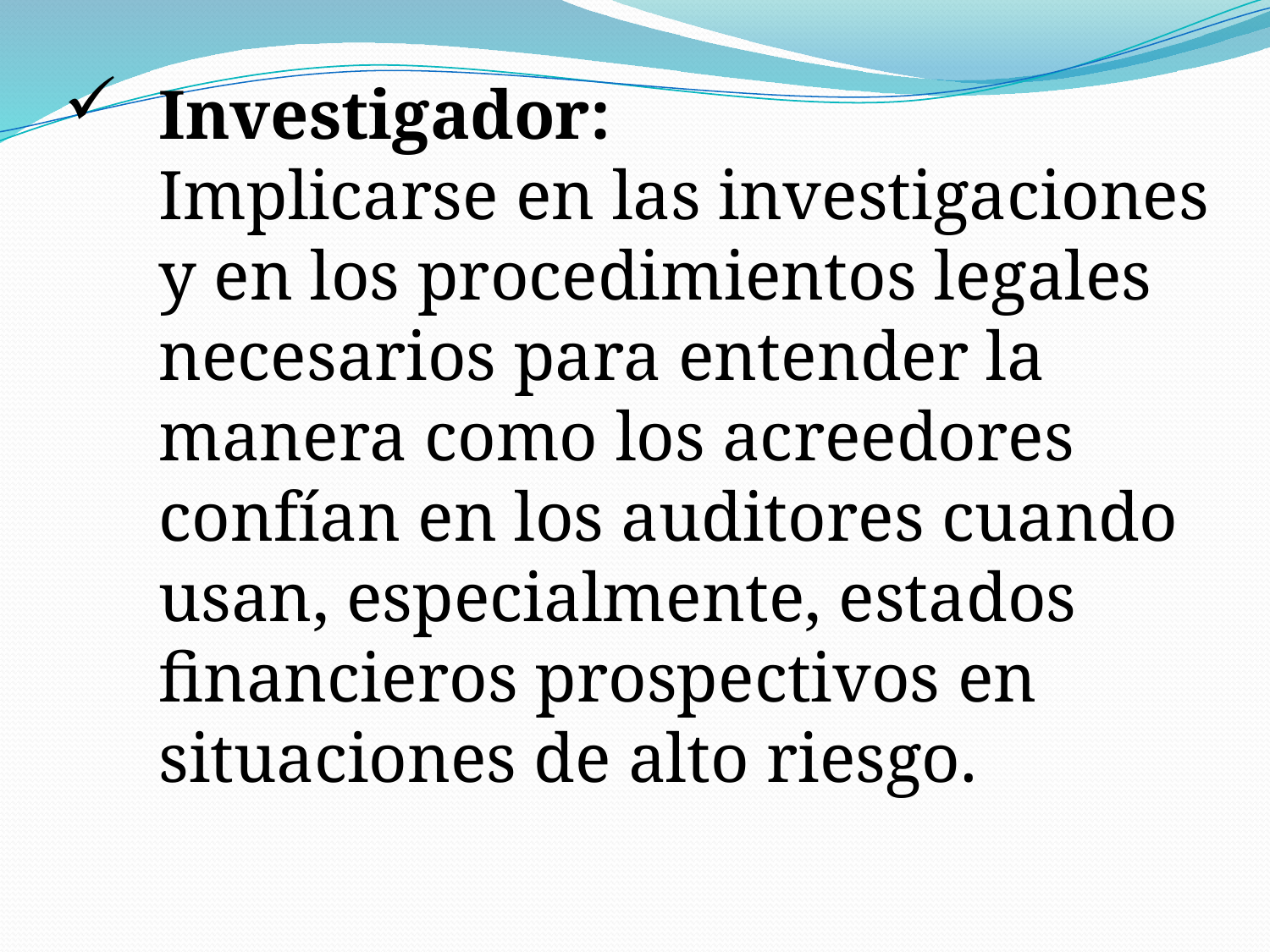

# Investigador: Implicarse en las investigaciones y en los procedimientos legales necesarios para entender la manera como los acreedores confían en los auditores cuando usan, especialmente, estados financieros prospectivos en situaciones de alto riesgo.